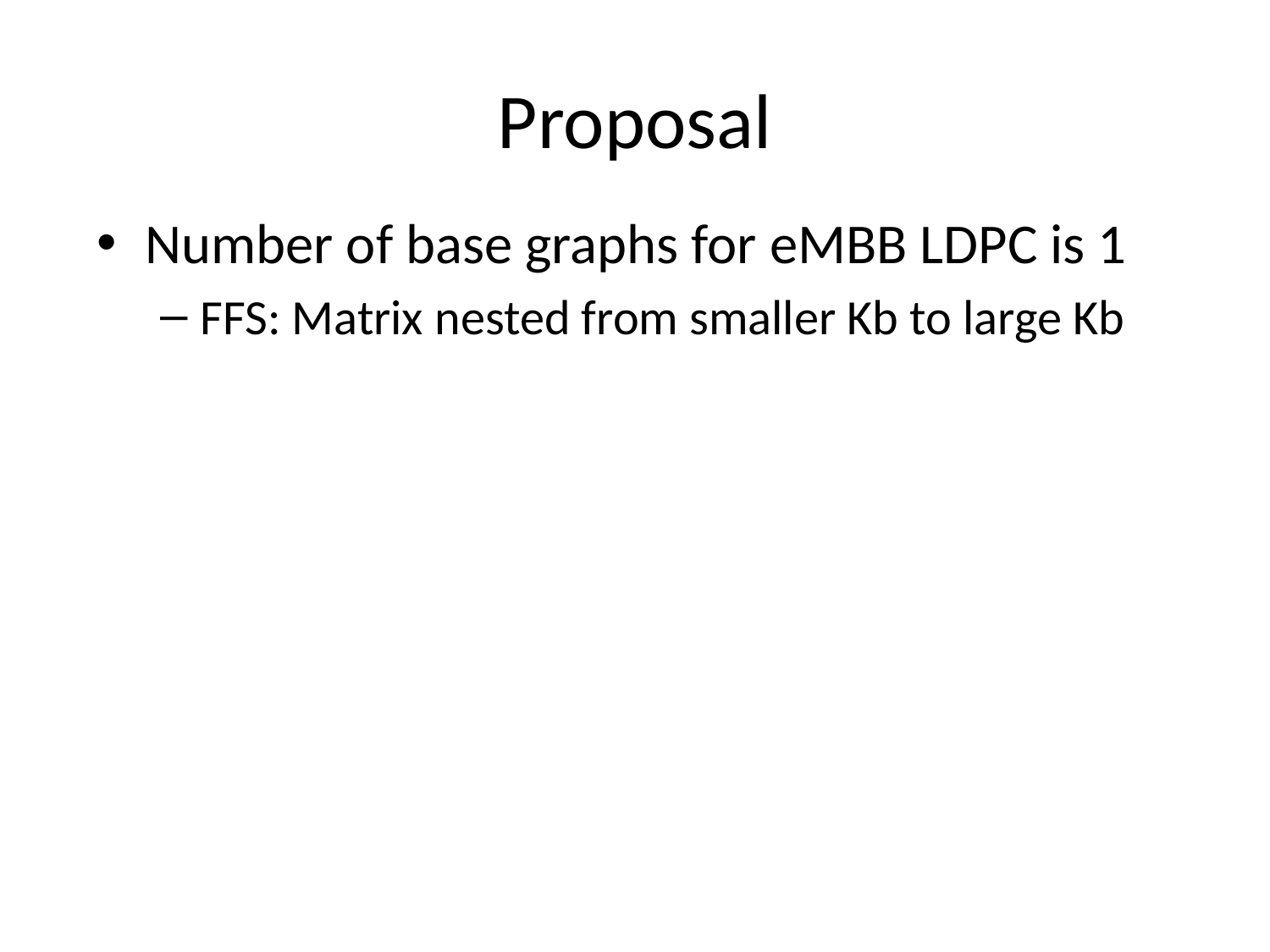

# Proposal
Number of base graphs for eMBB LDPC is 1
FFS: Matrix nested from smaller Kb to large Kb